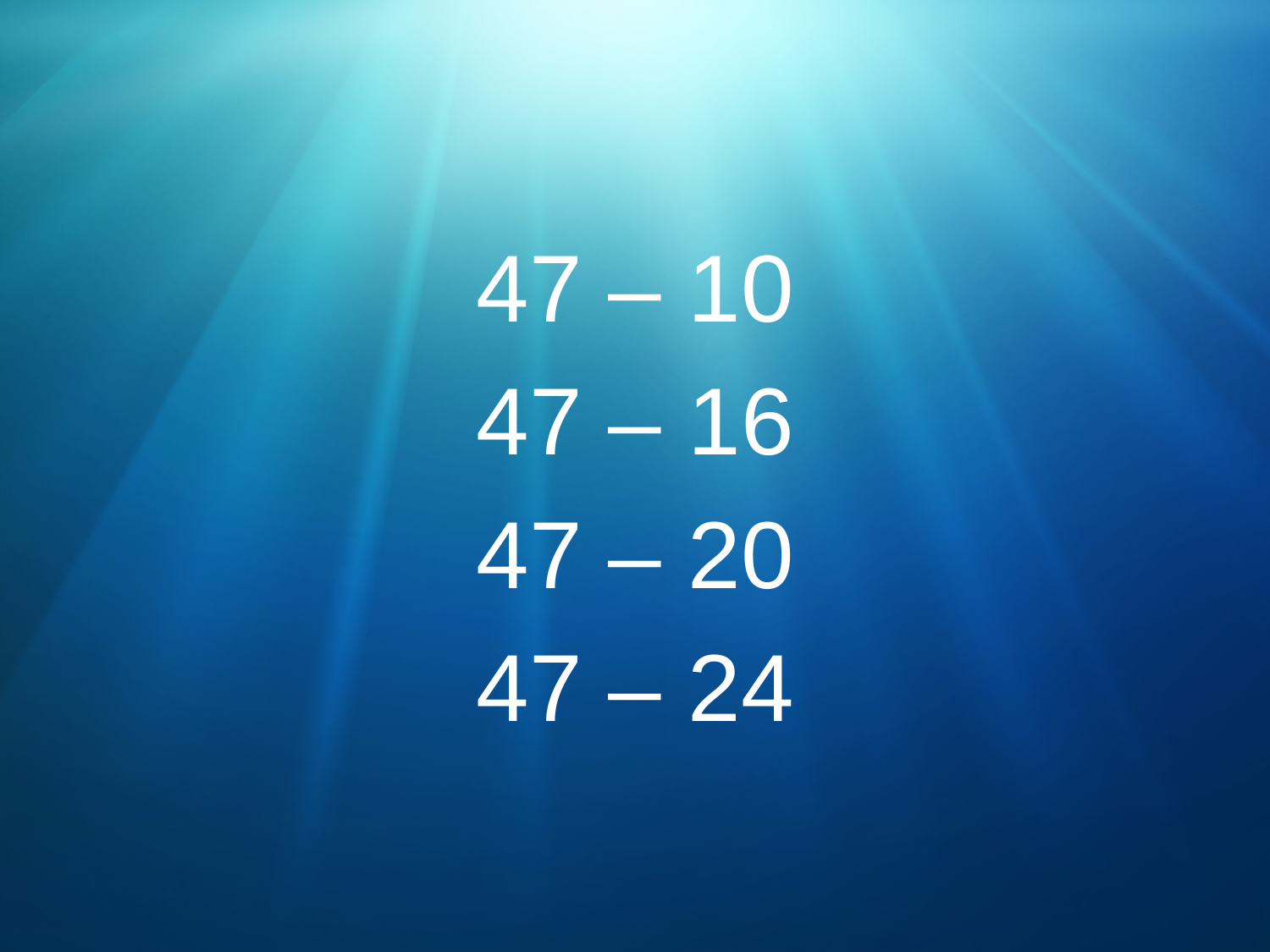

47 – 10
47 – 16
47 – 20
47 – 24